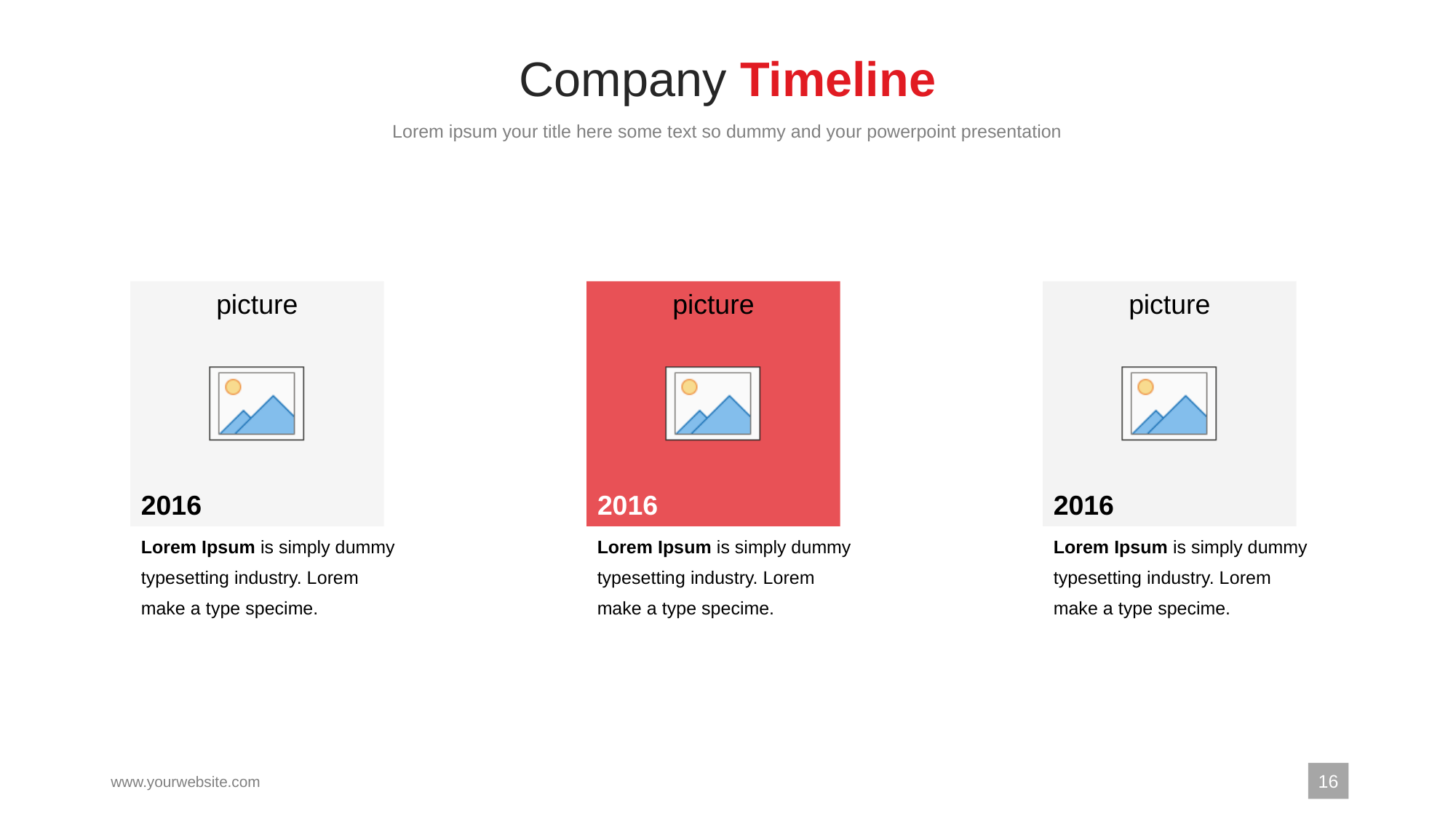

# Company Timeline
Lorem ipsum your title here some text so dummy and your powerpoint presentation

2016
Lorem Ipsum is simply dummy typesetting industry. Lorem make a type specime.
2016
Lorem Ipsum is simply dummy typesetting industry. Lorem make a type specime.
2016
Lorem Ipsum is simply dummy typesetting industry. Lorem make a type specime.
16
www.yourwebsite.com